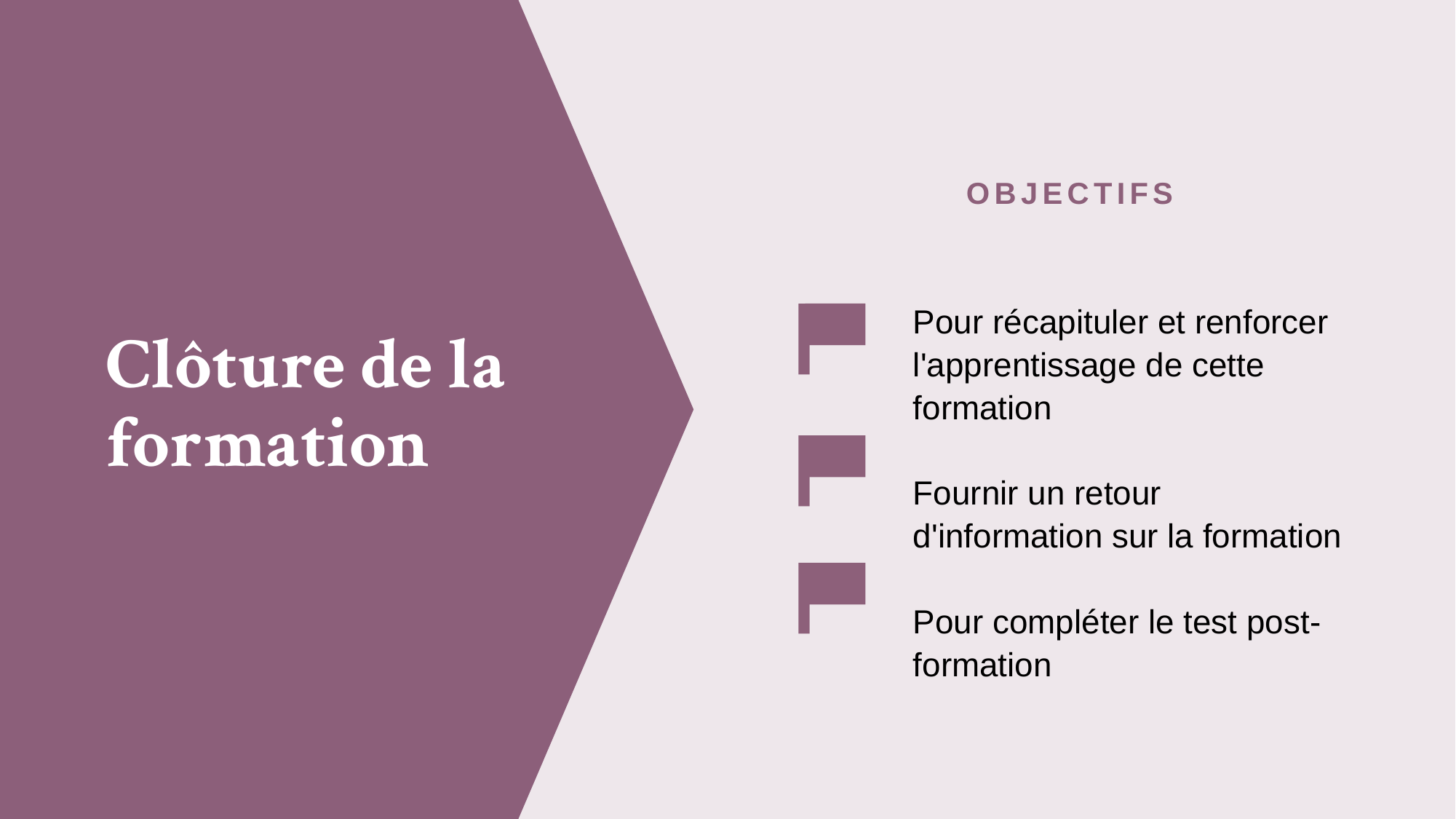

OBJECTIFS
Pour récapituler et renforcer l'apprentissage de cette formation

Fournir un retour d'information sur la formation

Pour compléter le test post-formation

# Clôture de la formation